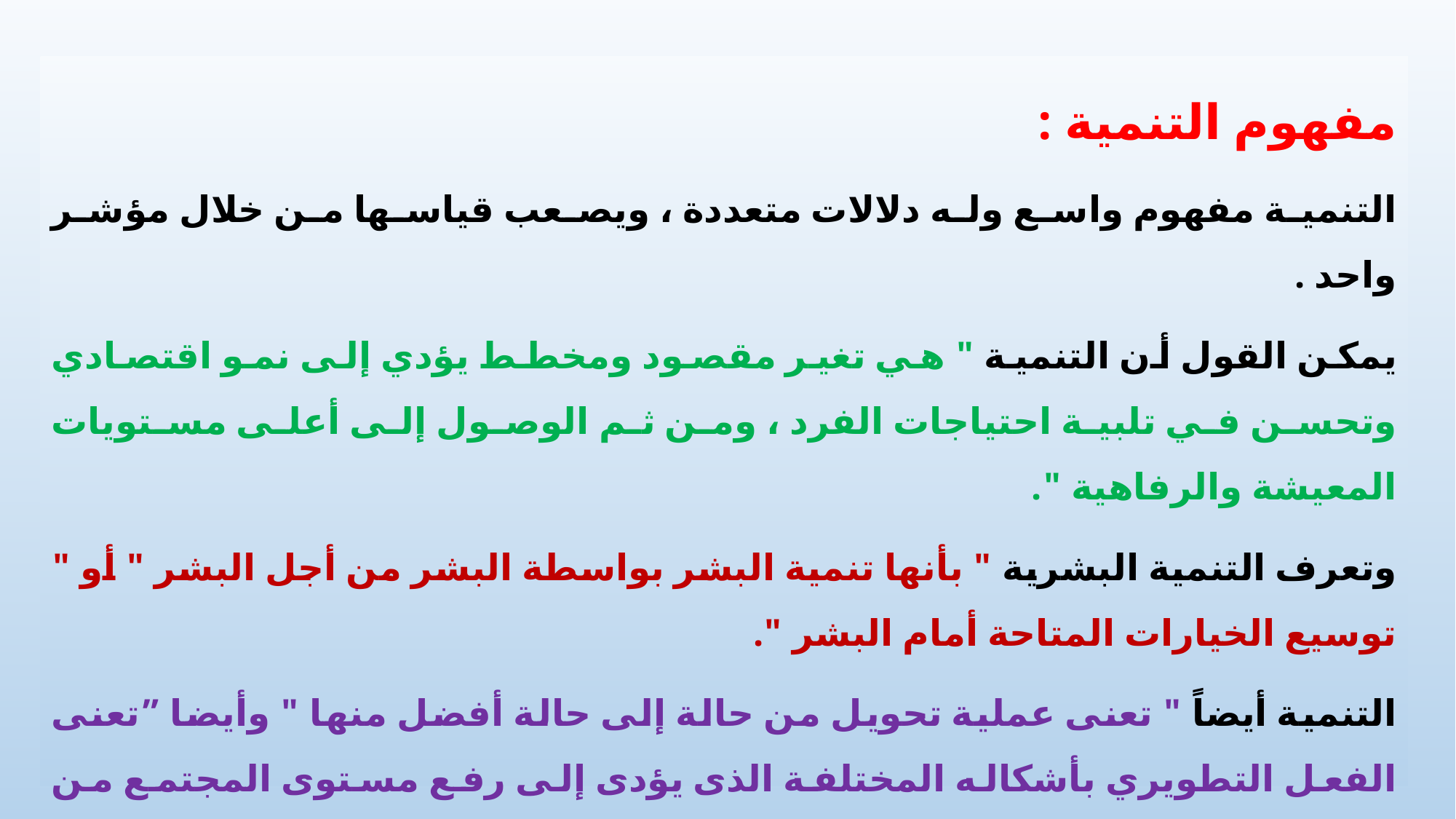

مفهوم التنمية :
التنمية مفهوم واسع وله دلالات متعددة ، ويصعب قياسها من خلال مؤشر واحد .
يمكن القول أن التنمية " هي تغير مقصود ومخطط يؤدي إلى نمو اقتصادي وتحسن في تلبية احتياجات الفرد ، ومن ثم الوصول إلى أعلى مستويات المعيشة والرفاهية ".
وتعرف التنمية البشرية " بأنها تنمية البشر بواسطة البشر من أجل البشر " أو " توسيع الخيارات المتاحة أمام البشر ".
التنمية أيضاً " تعنى عملية تحويل من حالة إلى حالة أفضل منها " وأيضا ”تعنى الفعل التطويري بأشكاله المختلفة الذى يؤدى إلى رفع مستوى المجتمع من مستوى أدنى نسبيا إلى أعلى نسبيا ً “.